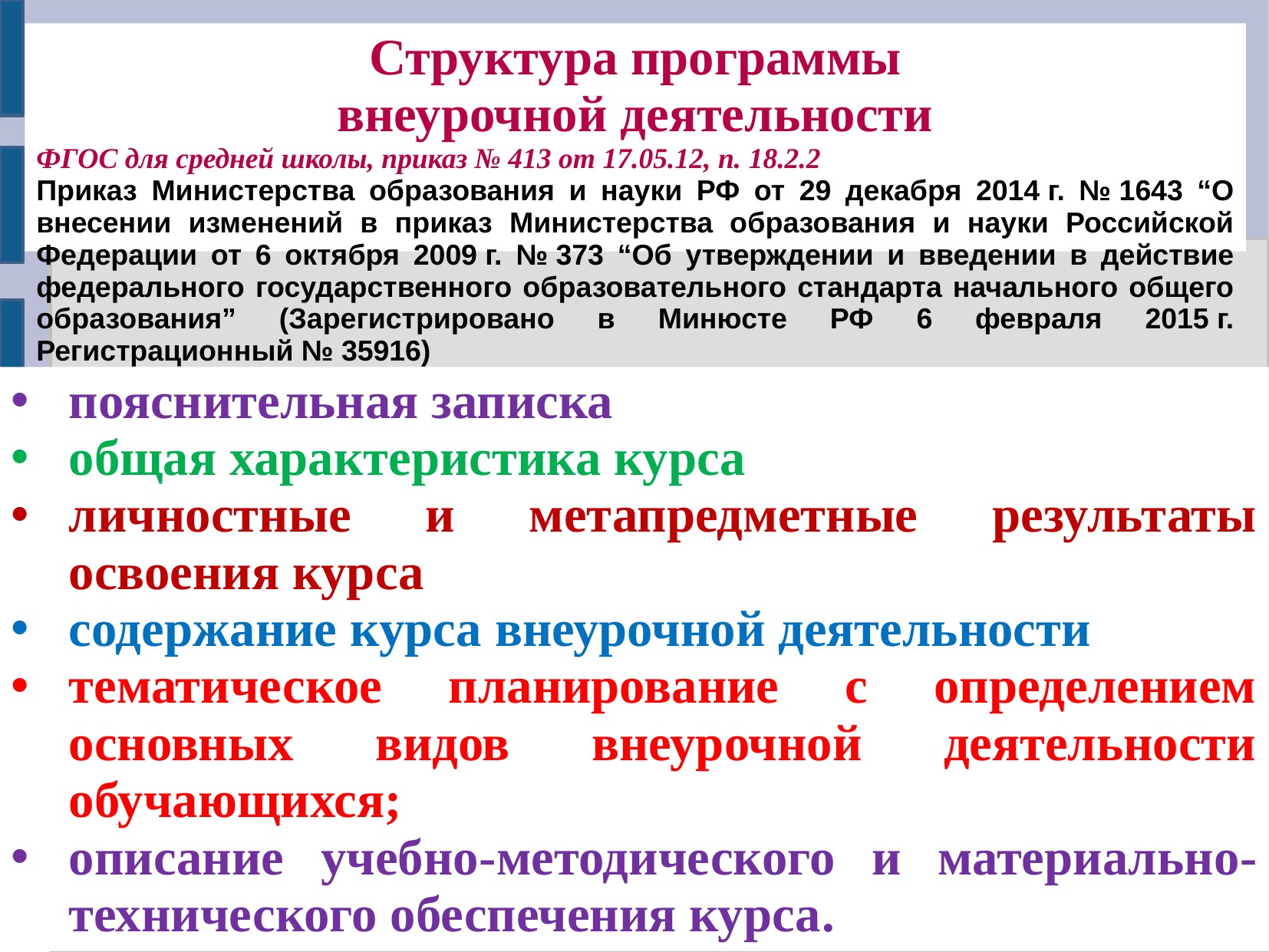

Структура программы
внеурочной деятельности
ФГОС для средней школы, приказ № 413 от 17.05.12, п. 18.2.2
Приказ Министерства образования и науки РФ от 29 декабря 2014 г. № 1643 “О внесении изменений в приказ Министерства образования и науки Российской Федерации от 6 октября 2009 г. № 373 “Об утверждении и введении в действие федерального государственного образовательного стандарта начального общего образования” (Зарегистрировано в Минюсте РФ 6 февраля 2015 г. Регистрационный № 35916)

пояснительная записка
общая характеристика курса
личностные и метапредметные результаты освоения курса
содержание курса внеурочной деятельности
тематическое планирование с определением основных видов внеурочной деятельности обучающихся;
описание учебно-методического и материально-технического обеспечения курса.